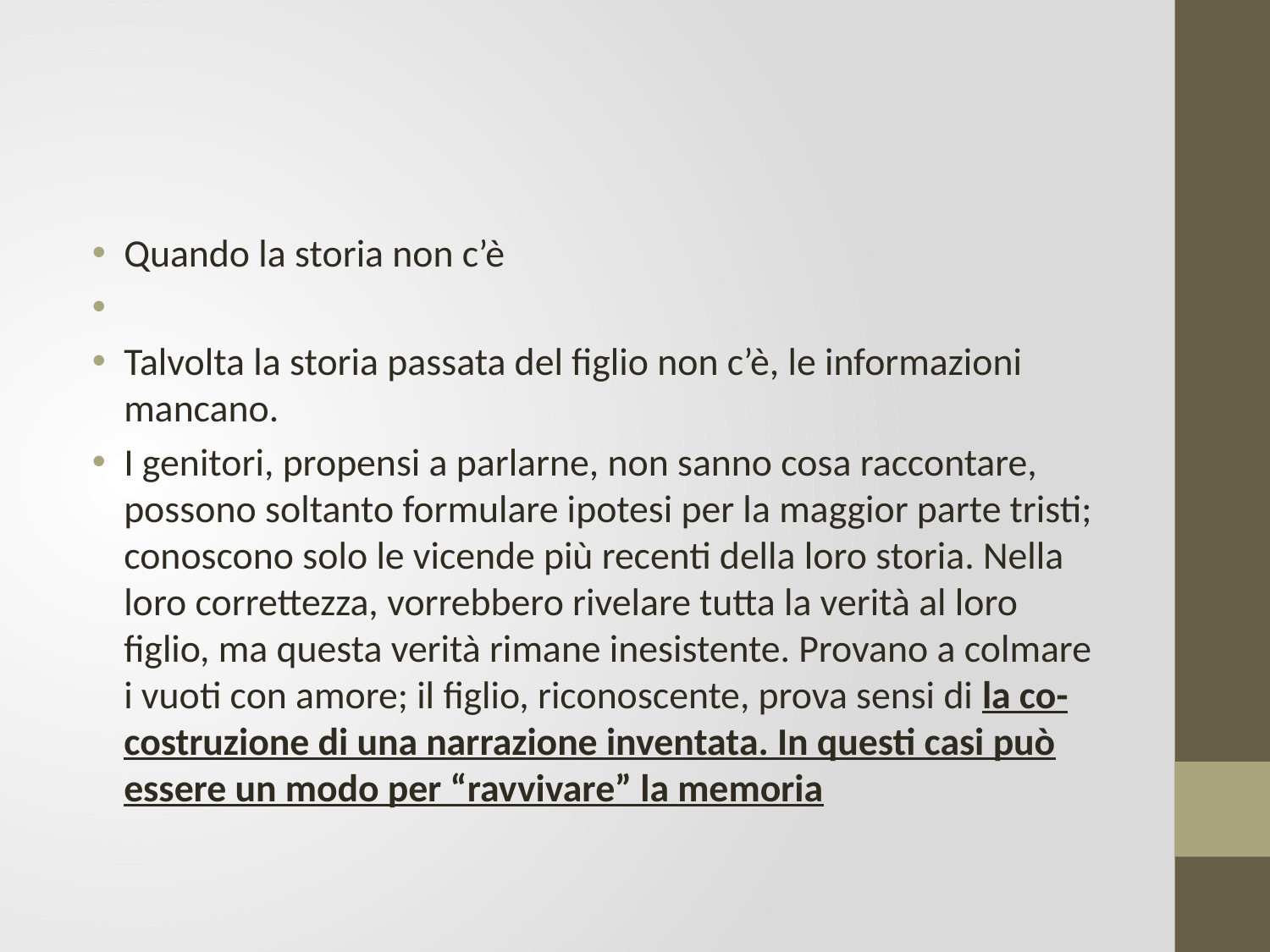

#
Quando la storia non c’è

Talvolta la storia passata del figlio non c’è, le informazioni mancano.
I genitori, propensi a parlarne, non sanno cosa raccontare, possono soltanto formulare ipotesi per la maggior parte tristi; conoscono solo le vicende più recenti della loro storia. Nella loro correttezza, vorrebbero rivelare tutta la verità al loro figlio, ma questa verità rimane inesistente. Provano a colmare i vuoti con amore; il figlio, riconoscente, prova sensi di la co-costruzione di una narrazione inventata. In questi casi può essere un modo per “ravvivare” la memoria